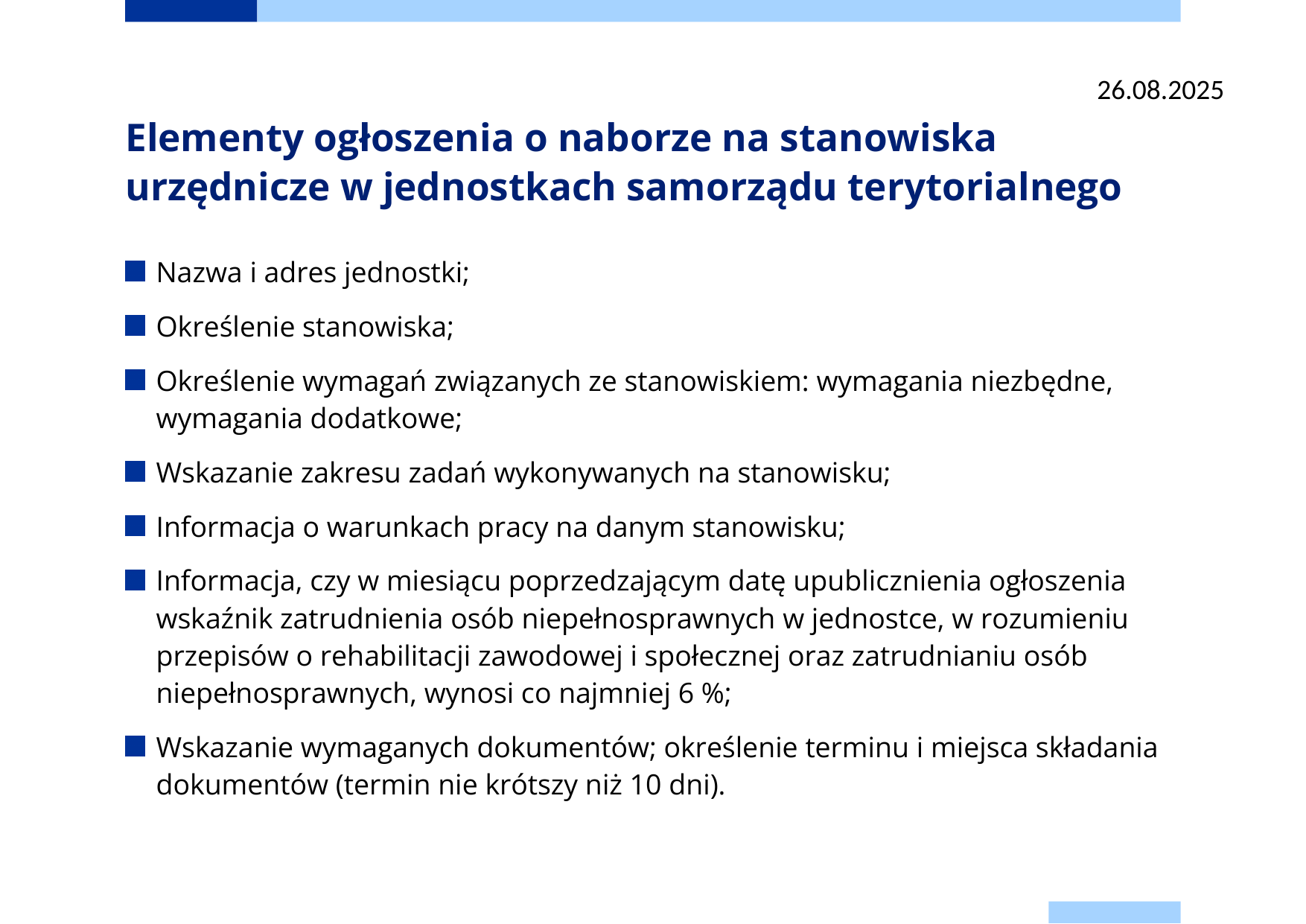

26.08.2025
# Elementy ogłoszenia o naborze na stanowiska urzędnicze w jednostkach samorządu terytorialnego
Nazwa i adres jednostki;
Określenie stanowiska;
Określenie wymagań związanych ze stanowiskiem: wymagania niezbędne, wymagania dodatkowe;
Wskazanie zakresu zadań wykonywanych na stanowisku;
Informacja o warunkach pracy na danym stanowisku;
Informacja, czy w miesiącu poprzedzającym datę upublicznienia ogłoszenia wskaźnik zatrudnienia osób niepełnosprawnych w jednostce, w rozumieniu przepisów o rehabilitacji zawodowej i społecznej oraz zatrudnianiu osób niepełnosprawnych, wynosi co najmniej 6 %;
Wskazanie wymaganych dokumentów; określenie terminu i miejsca składania dokumentów (termin nie krótszy niż 10 dni).